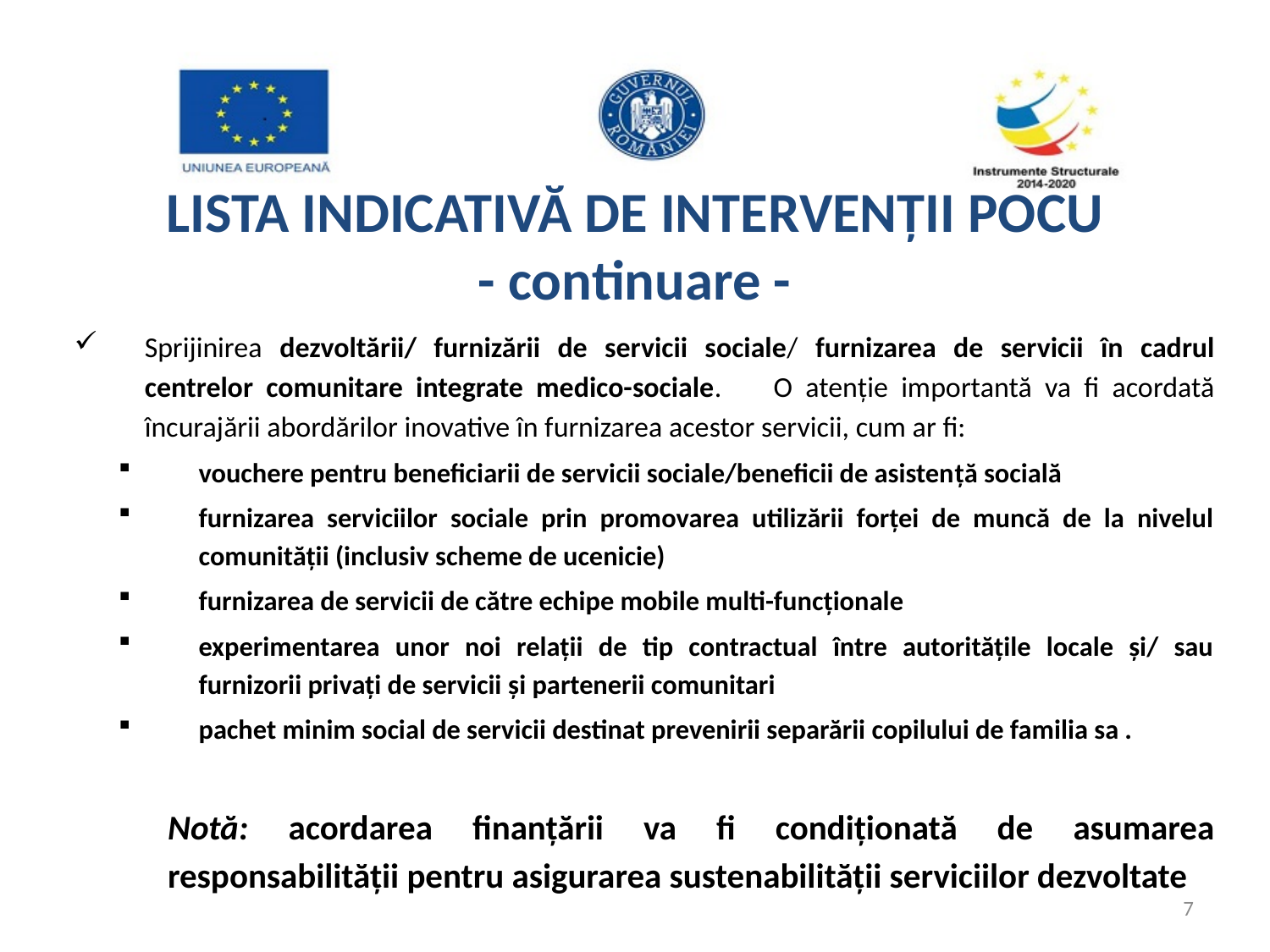

# LISTA INDICATIVĂ DE INTERVENȚII POCU - continuare -
Sprijinirea dezvoltării/ furnizării de servicii sociale/ furnizarea de servicii în cadrul centrelor comunitare integrate medico-sociale.    O atenție importantă va fi acordată încurajării abordărilor inovative în furnizarea acestor servicii, cum ar fi:
vouchere pentru beneficiarii de servicii sociale/beneficii de asistenţă socială
furnizarea serviciilor sociale prin promovarea utilizării forței de muncă de la nivelul comunității (inclusiv scheme de ucenicie)
furnizarea de servicii de către echipe mobile multi-funcționale
experimentarea unor noi relații de tip contractual între autoritățile locale și/ sau furnizorii privați de servicii şi partenerii comunitari
pachet minim social de servicii destinat prevenirii separării copilului de familia sa .

Notă: acordarea finanțării va fi condiționată de asumarea responsabilității pentru asigurarea sustenabilității serviciilor dezvoltate

7